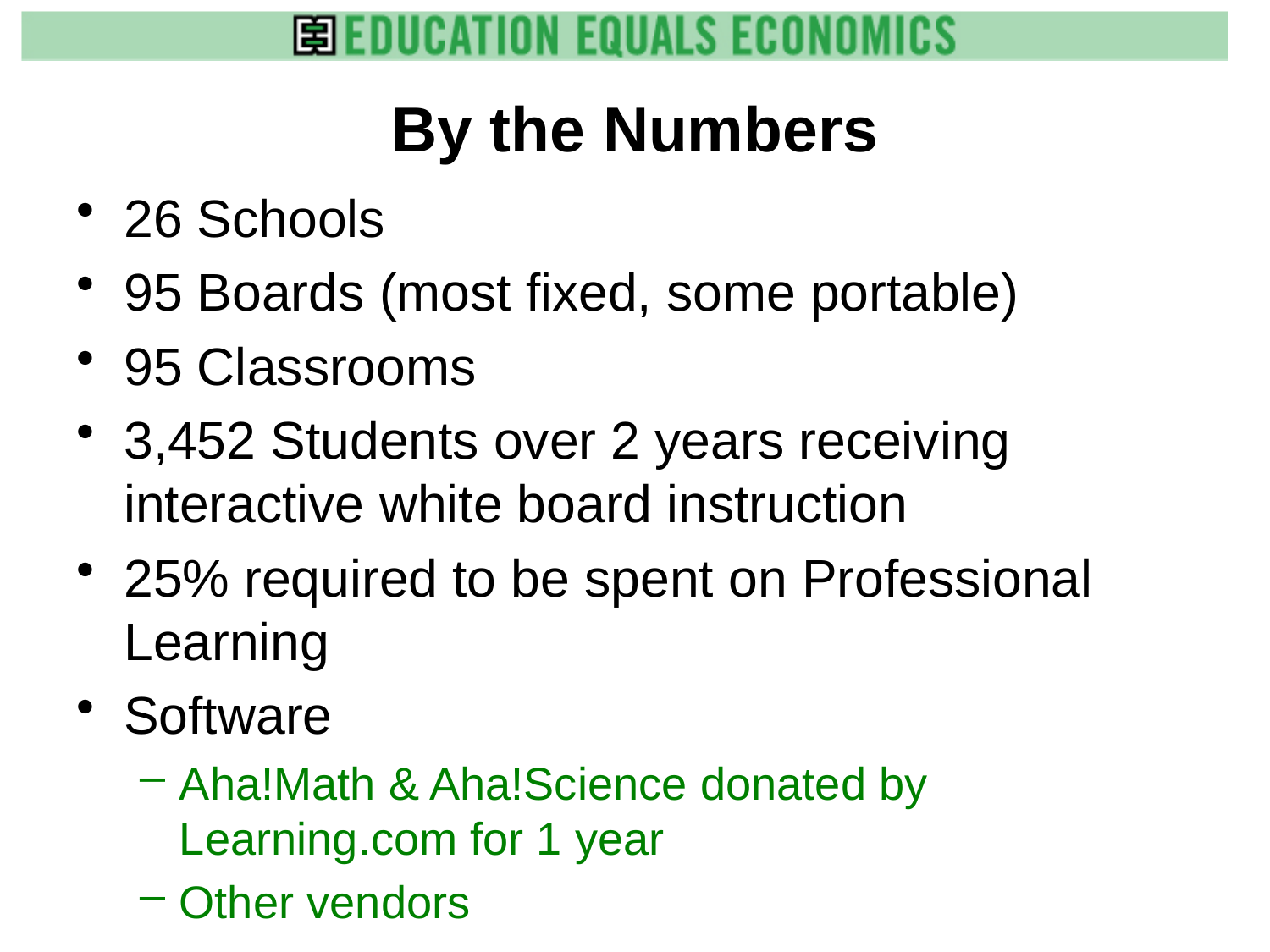

# By the Numbers
26 Schools
95 Boards (most fixed, some portable)
95 Classrooms
3,452 Students over 2 years receiving interactive white board instruction
25% required to be spent on Professional Learning
Software
Aha!Math & Aha!Science donated by Learning.com for 1 year
Other vendors